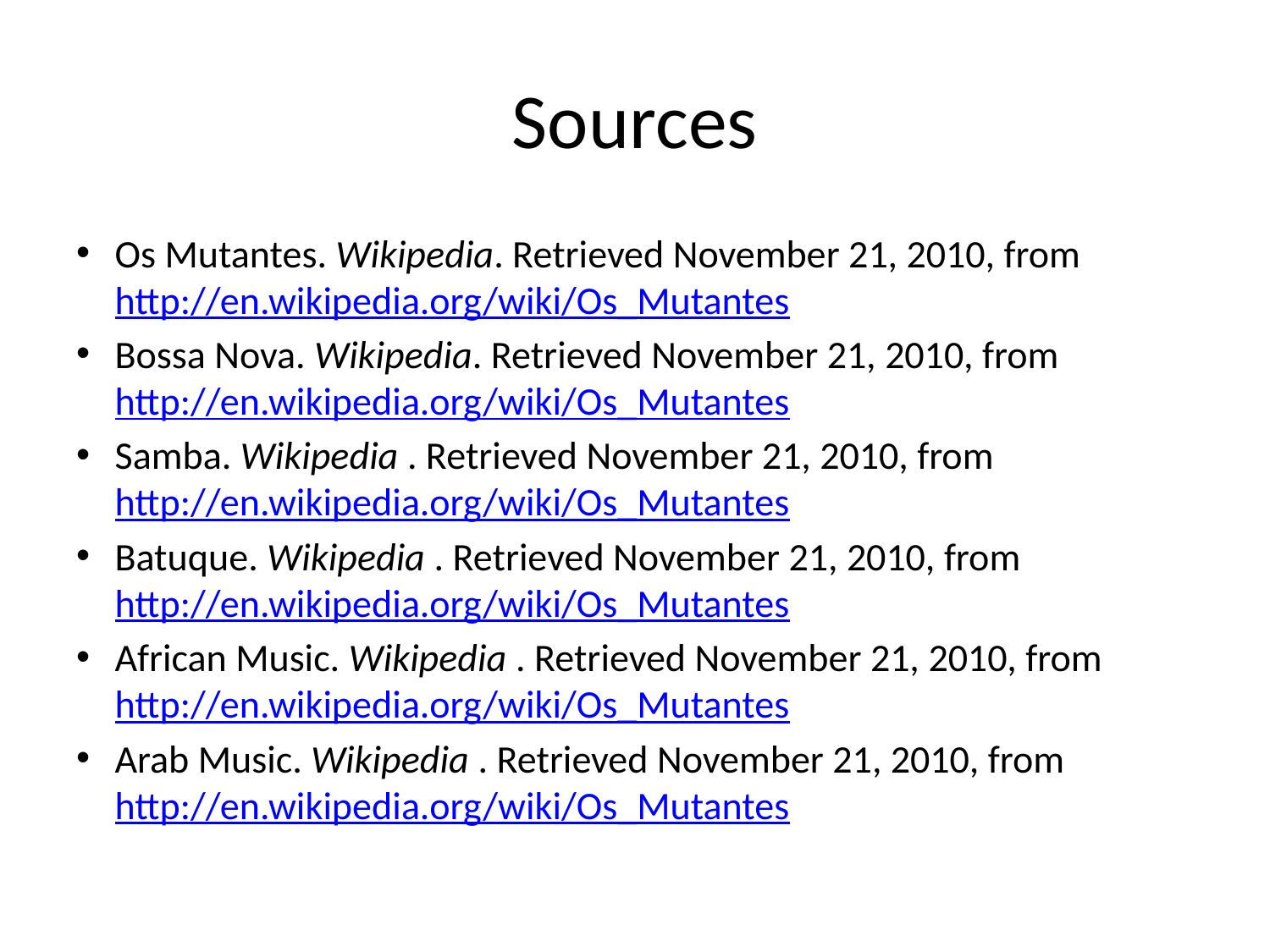

# Sources
Os Mutantes. Wikipedia. Retrieved November 21, 2010, from http://en.wikipedia.org/wiki/Os_Mutantes
Bossa Nova. Wikipedia. Retrieved November 21, 2010, from http://en.wikipedia.org/wiki/Os_Mutantes
Samba. Wikipedia . Retrieved November 21, 2010, from http://en.wikipedia.org/wiki/Os_Mutantes
Batuque. Wikipedia . Retrieved November 21, 2010, from http://en.wikipedia.org/wiki/Os_Mutantes
African Music. Wikipedia . Retrieved November 21, 2010, from http://en.wikipedia.org/wiki/Os_Mutantes
Arab Music. Wikipedia . Retrieved November 21, 2010, from http://en.wikipedia.org/wiki/Os_Mutantes